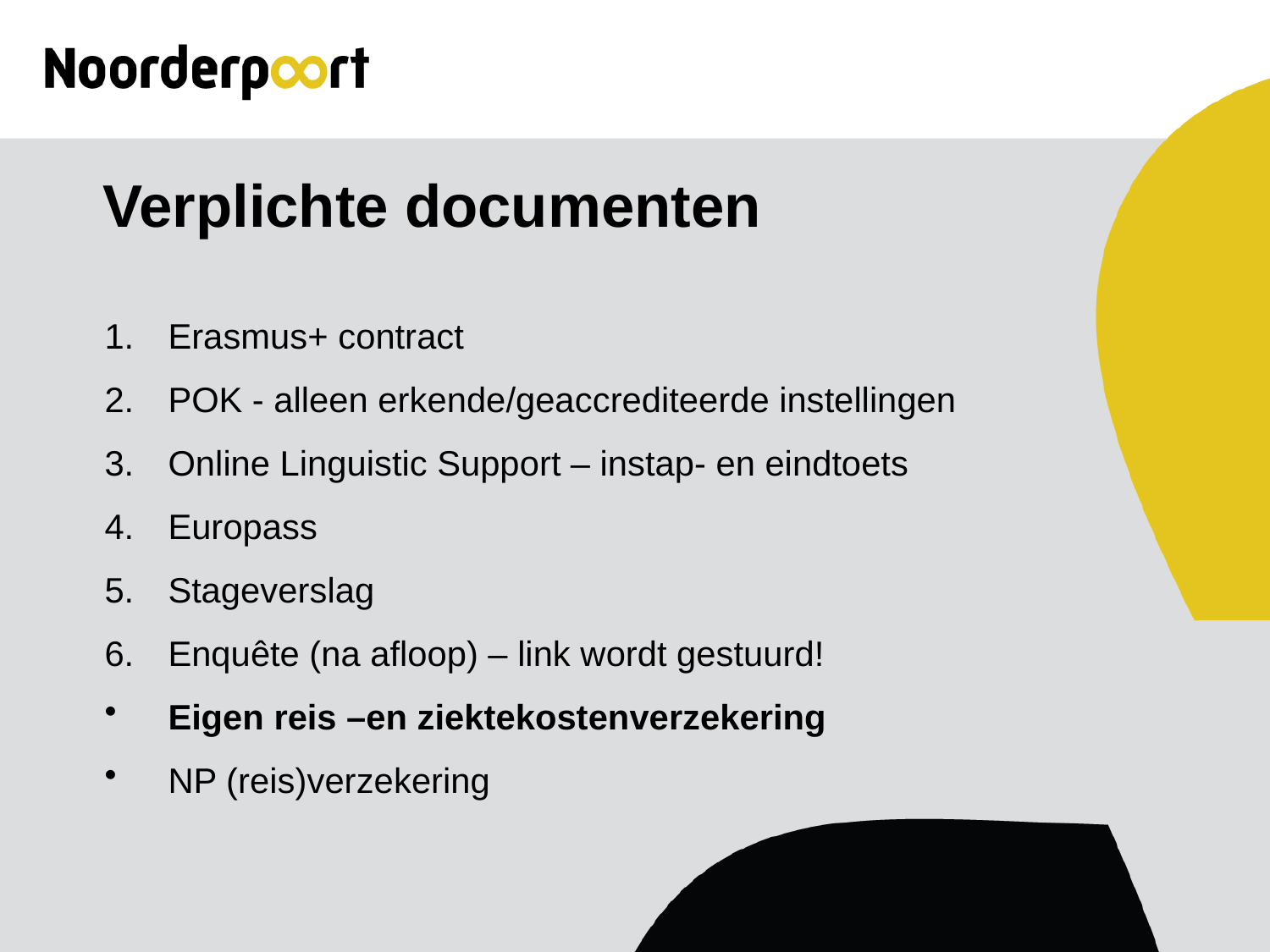

# Verplichte documenten
Erasmus+ contract
POK - alleen erkende/geaccrediteerde instellingen
Online Linguistic Support – instap- en eindtoets
Europass
Stageverslag
Enquête (na afloop) – link wordt gestuurd!
Eigen reis –en ziektekostenverzekering
NP (reis)verzekering